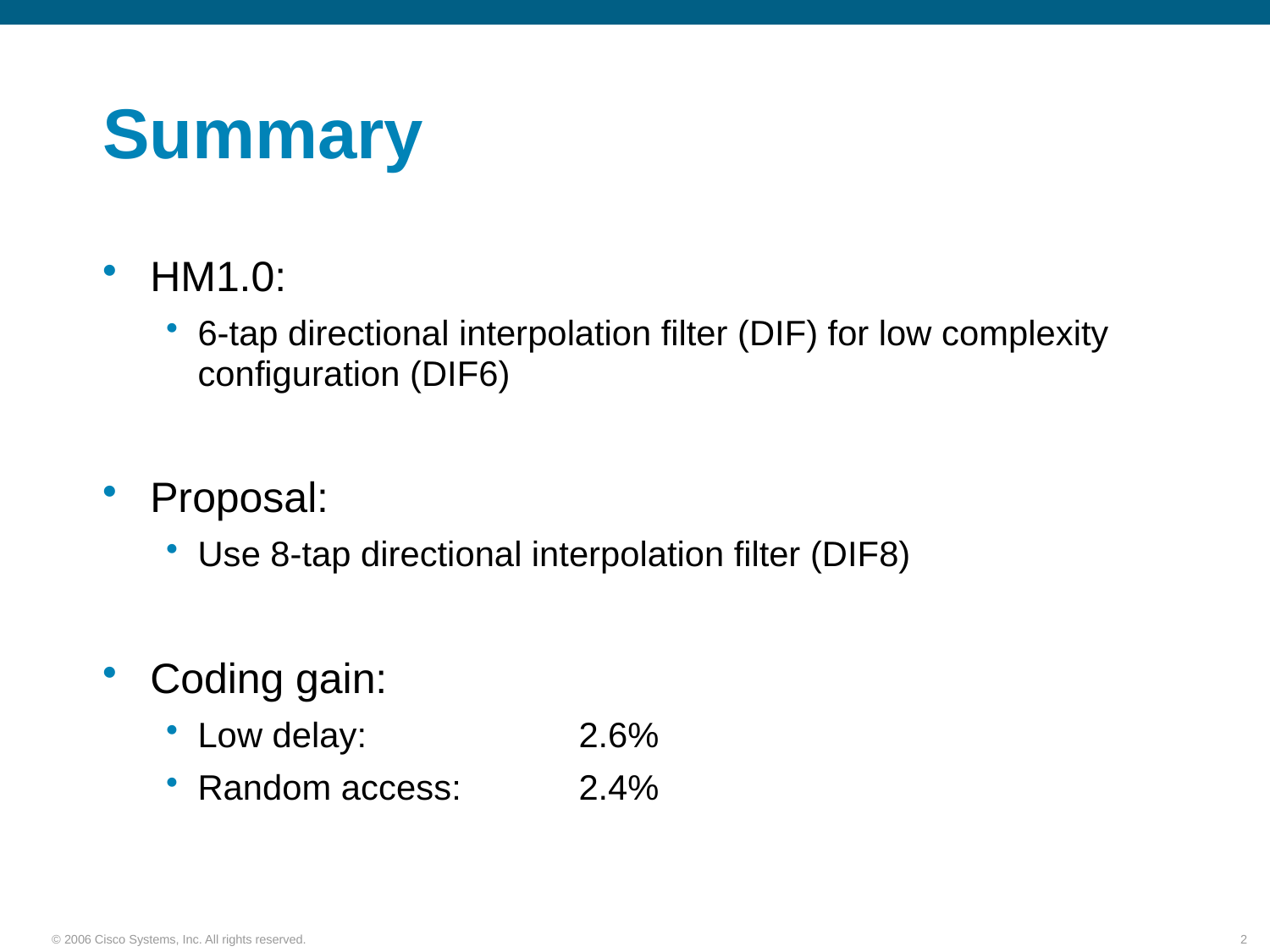

# Summary
HM1.0:
6-tap directional interpolation filter (DIF) for low complexity configuration (DIF6)

Proposal:
Use 8-tap directional interpolation filter (DIF8)

Coding gain:
Low delay:		2.6%
Random access:	2.4%